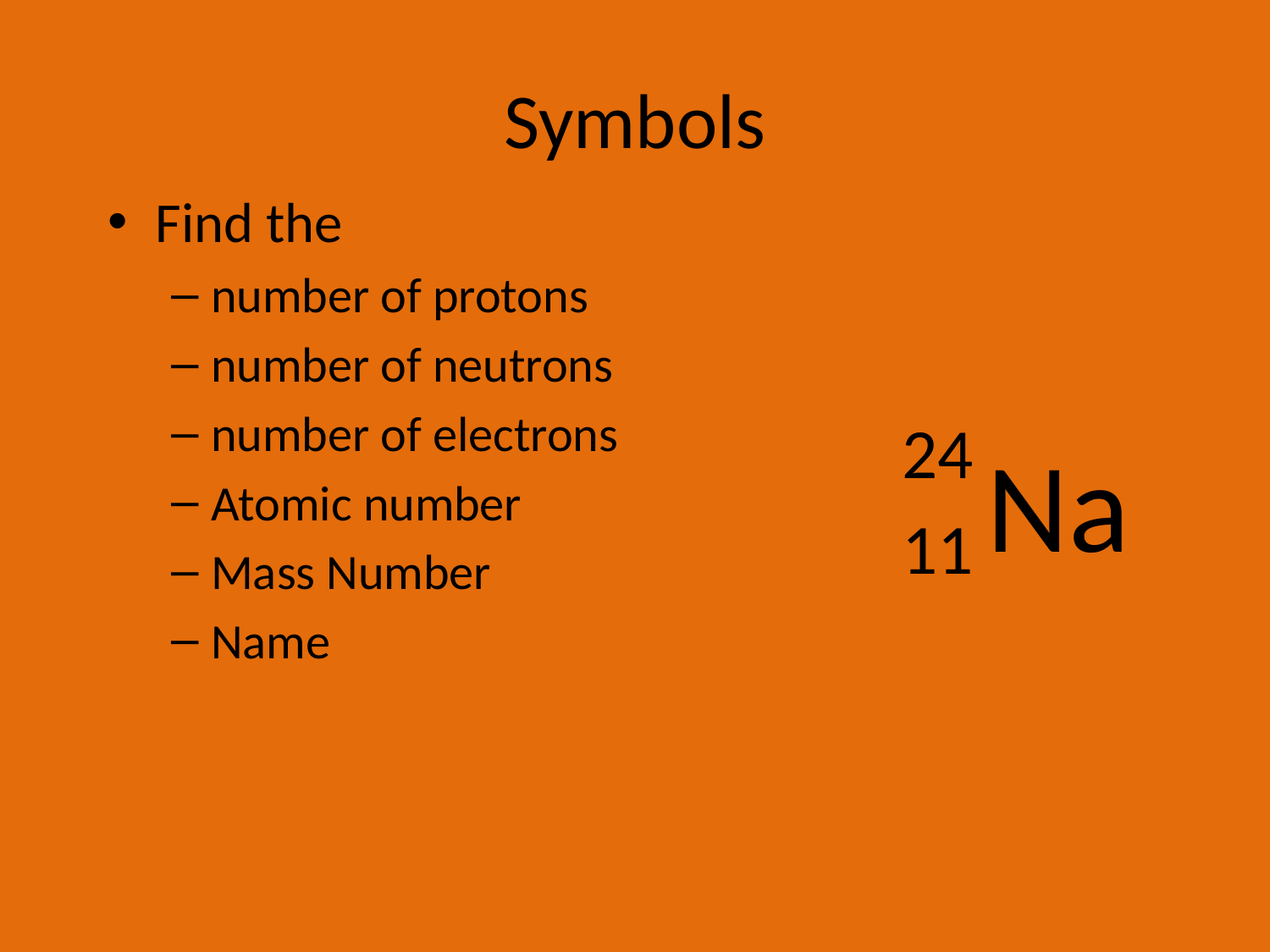

# Symbols
Find the
number of protons
number of neutrons
number of electrons
Atomic number
Mass Number
Name
24
Na
11